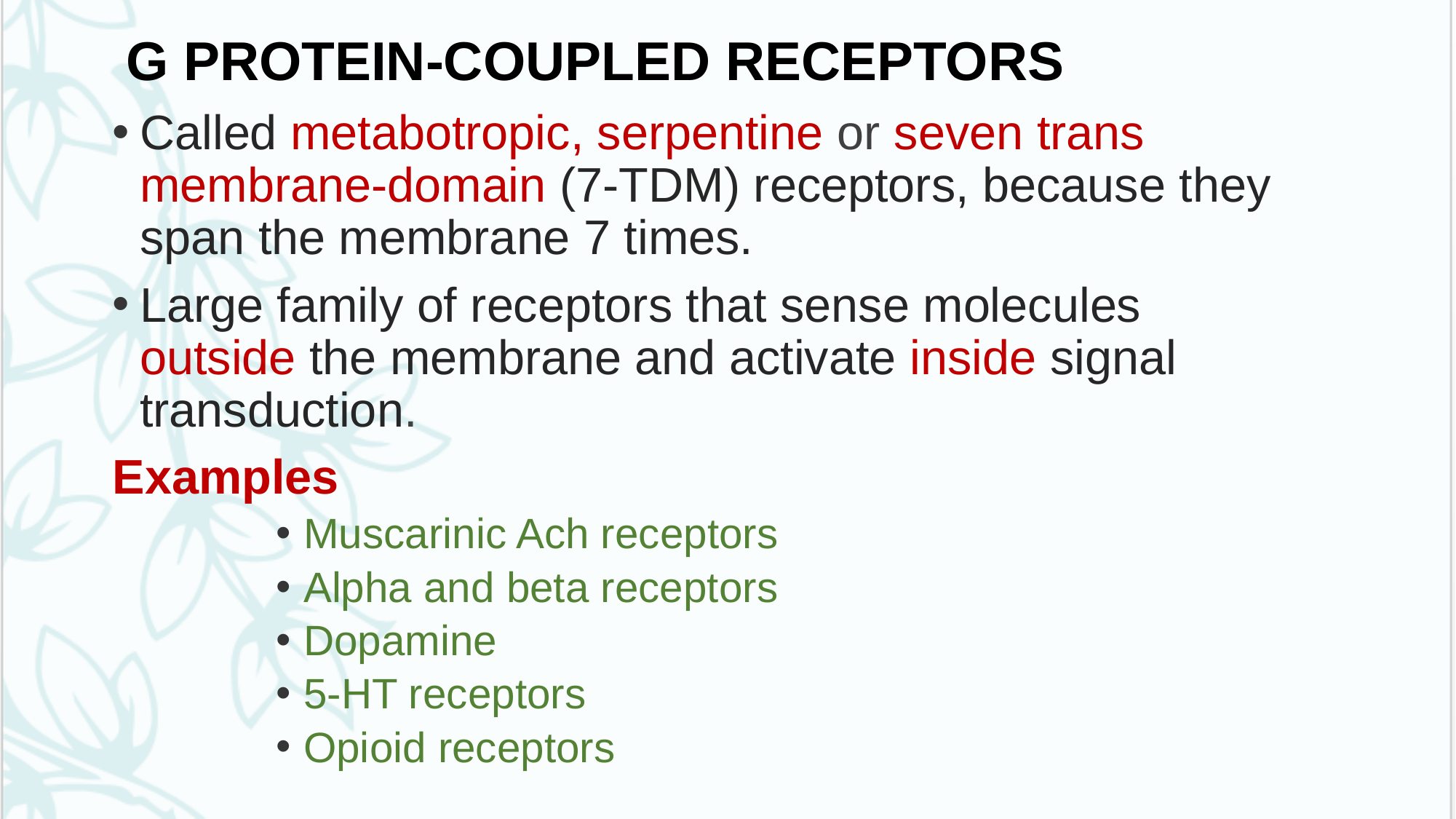

G PROTEIN-COUPLED RECEPTORS
Called metabotropic, serpentine or seven trans membrane-domain (7-TDM) receptors, because they span the membrane 7 times.
Large family of receptors that sense molecules outside the membrane and activate inside signal transduction.
Examples
Muscarinic Ach receptors
Alpha and beta receptors
Dopamine
5-HT receptors
Opioid receptors
# .